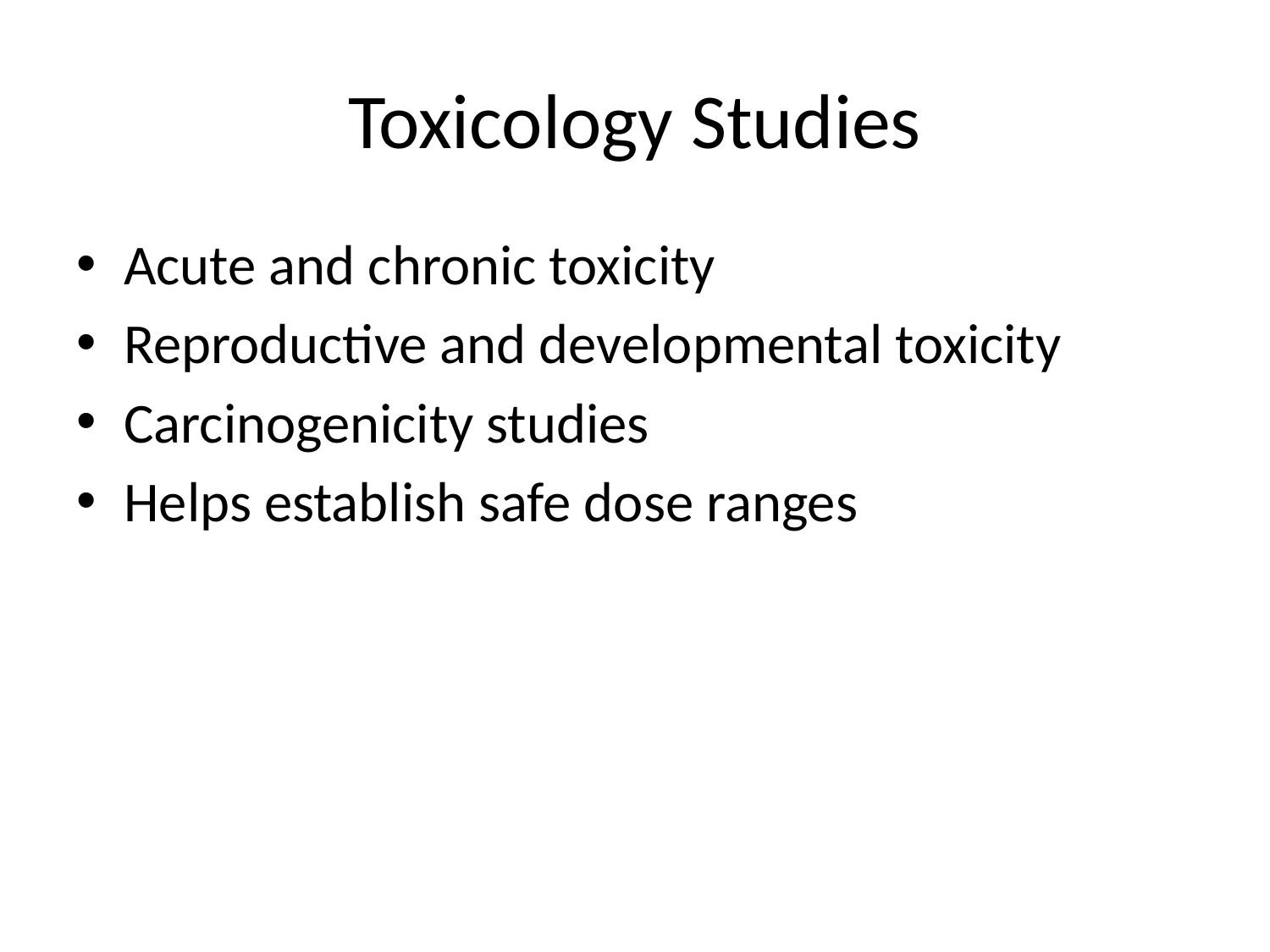

# Toxicology Studies
Acute and chronic toxicity
Reproductive and developmental toxicity
Carcinogenicity studies
Helps establish safe dose ranges